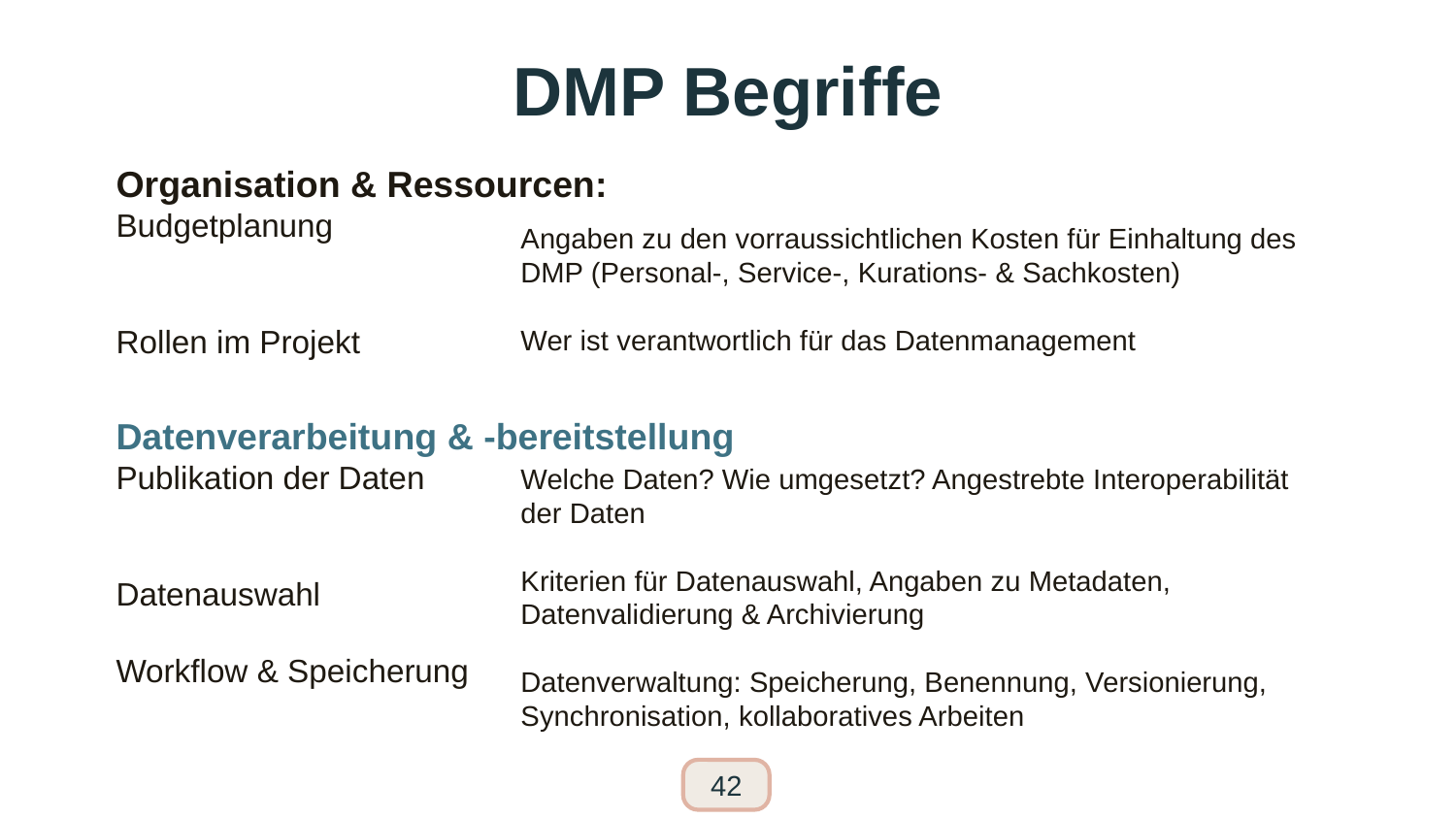

# DMP Begriffe
Organisation & Ressourcen:
Budgetplanung

Rollen im Projekt
Angaben zu den vorraussichtlichen Kosten für Einhaltung des DMP (Personal-, Service-, Kurations- & Sachkosten)

Wer ist verantwortlich für das Datenmanagement
Datenverarbeitung & -bereitstellung
Publikation der Daten

Datenauswahl

Workflow & Speicherung
Welche Daten? Wie umgesetzt? Angestrebte Interoperabilität der Daten

Kriterien für Datenauswahl, Angaben zu Metadaten, Datenvalidierung & Archivierung

Datenverwaltung: Speicherung, Benennung, Versionierung, Synchronisation, kollaboratives Arbeiten